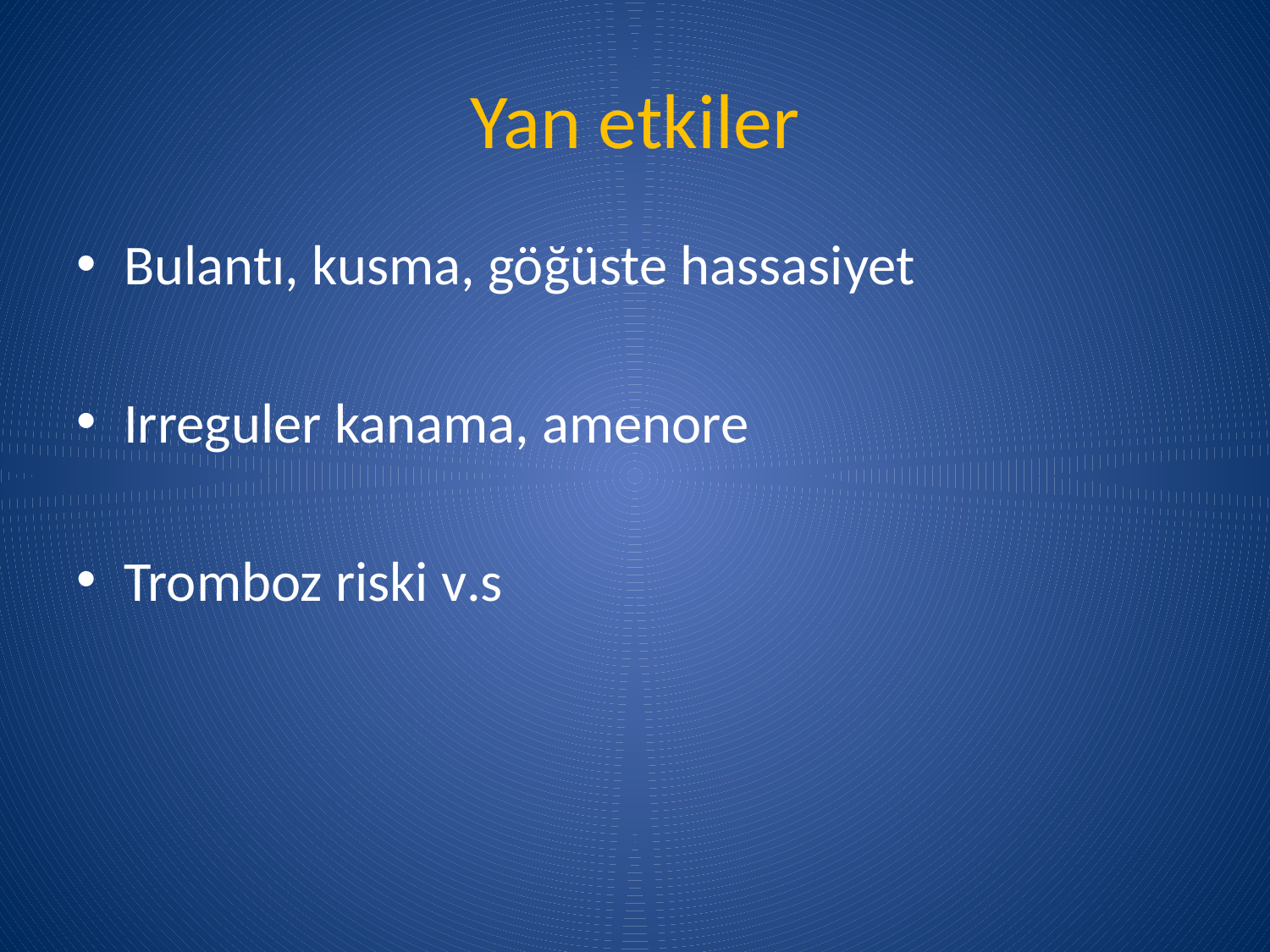

# Yan etkiler
Bulantı, kusma, göğüste hassasiyet

Irreguler kanama, amenore

Tromboz riski v.s